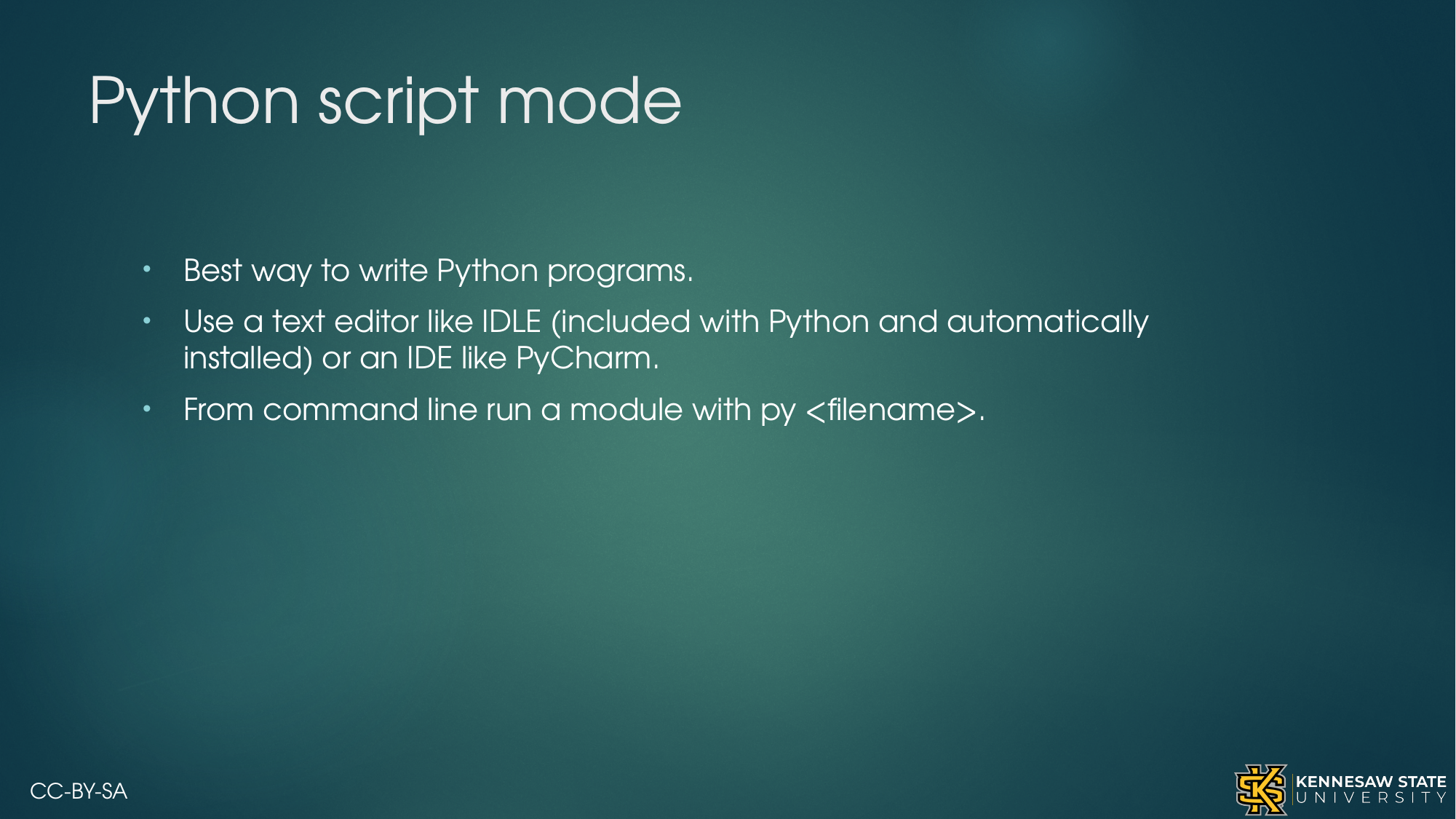

# Python script mode
Best way to write Python programs.
Use a text editor like IDLE (included with Python and automatically installed) or an IDE like PyCharm.
From command line run a module with py <filename>.